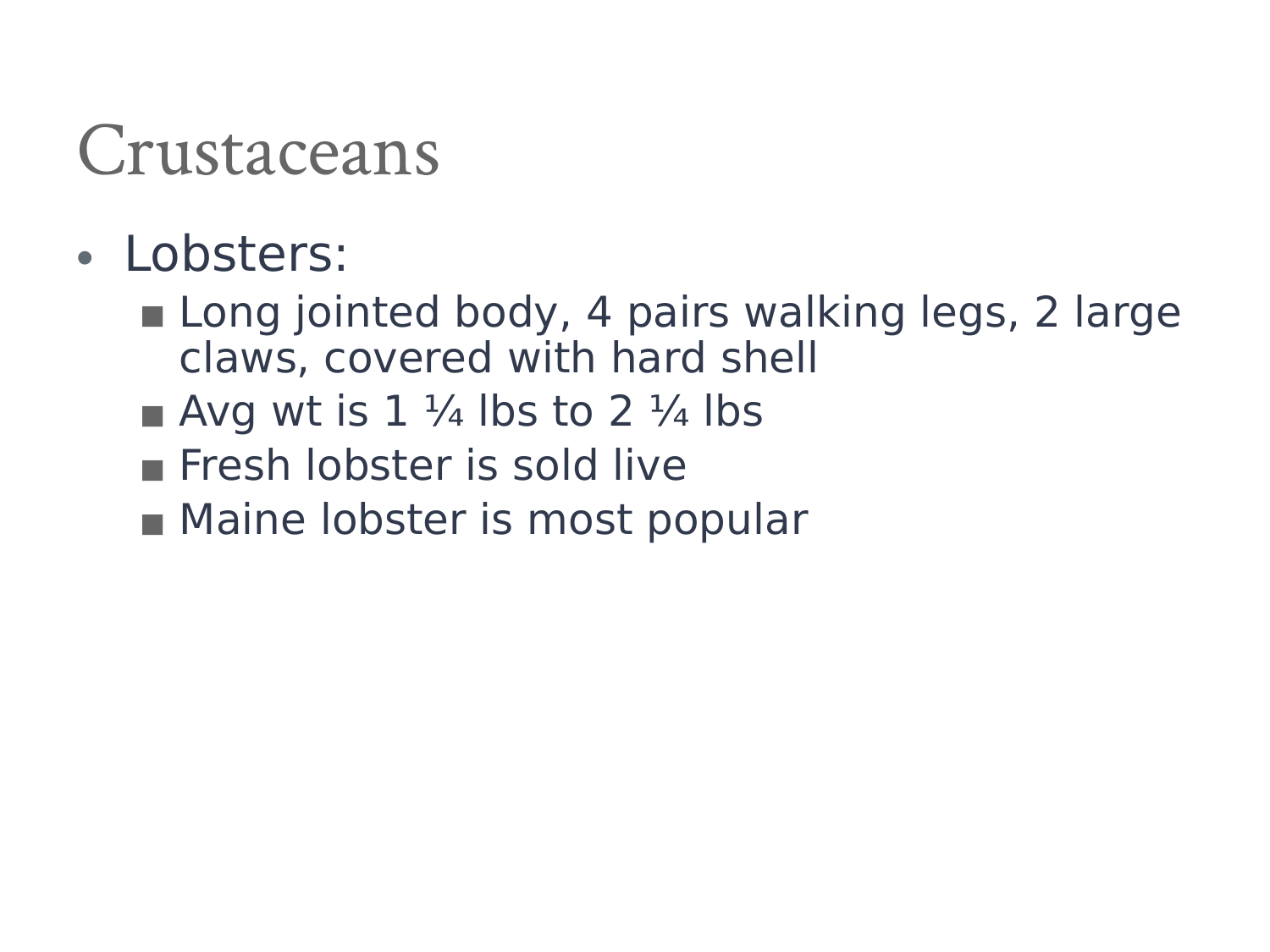

# Crustaceans
Lobsters:
Long jointed body, 4 pairs walking legs, 2 large claws, covered with hard shell
Avg wt is 1 ¼ lbs to 2 ¼ lbs
Fresh lobster is sold live
Maine lobster is most popular